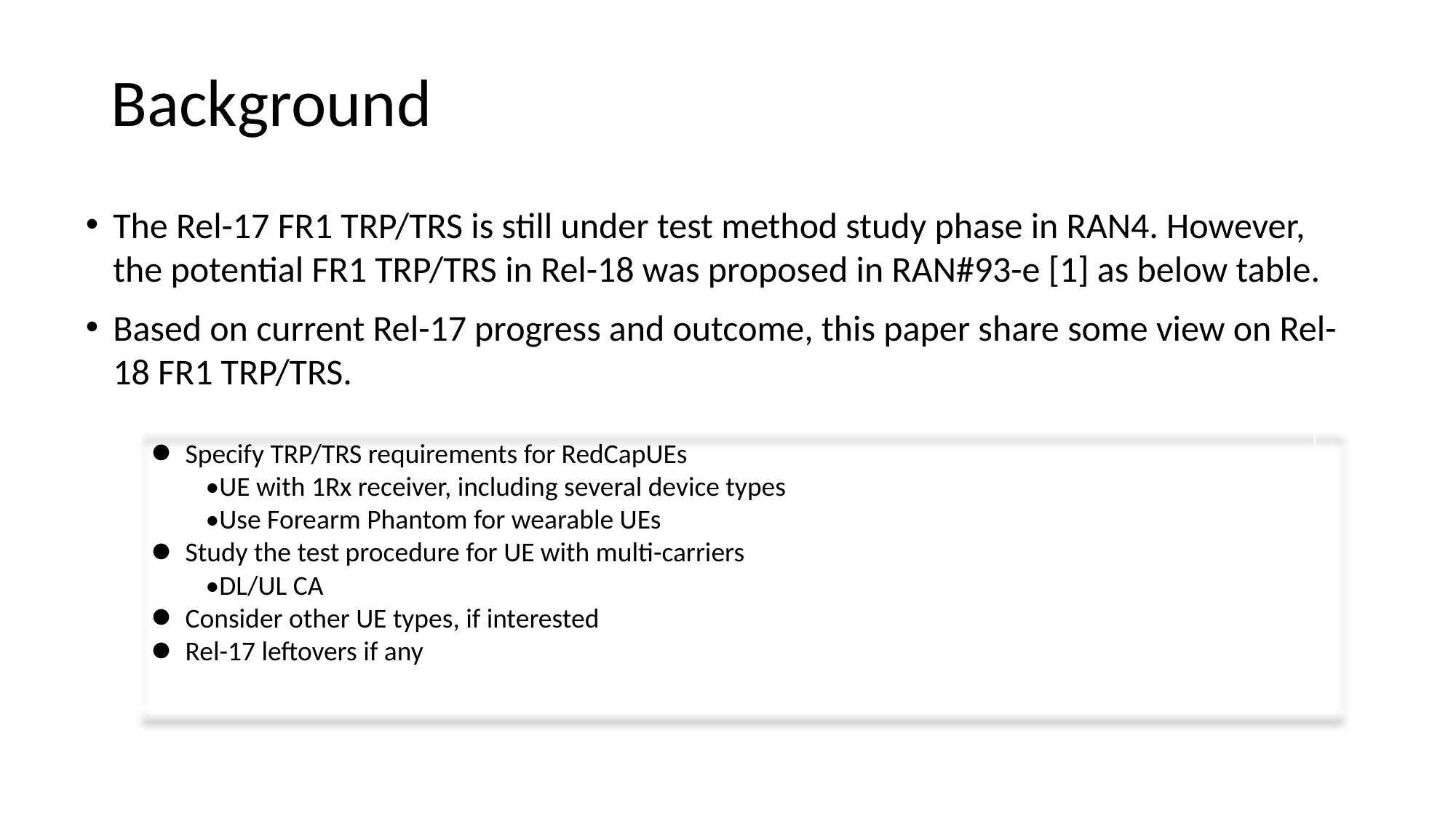

# Background
The Rel-17 FR1 TRP/TRS is still under test method study phase in RAN4. However, the potential FR1 TRP/TRS in Rel-18 was proposed in RAN#93-e [1] as below table.
Based on current Rel-17 progress and outcome, this paper share some view on Rel-18 FR1 TRP/TRS.
| Specify TRP/TRS requirements for RedCapUEs •UE with 1Rx receiver, including several device types •Use Forearm Phantom for wearable UEs Study the test procedure for UE with multi-carriers •DL/UL CA Consider other UE types, if interested Rel-17 leftovers if any |
| --- |